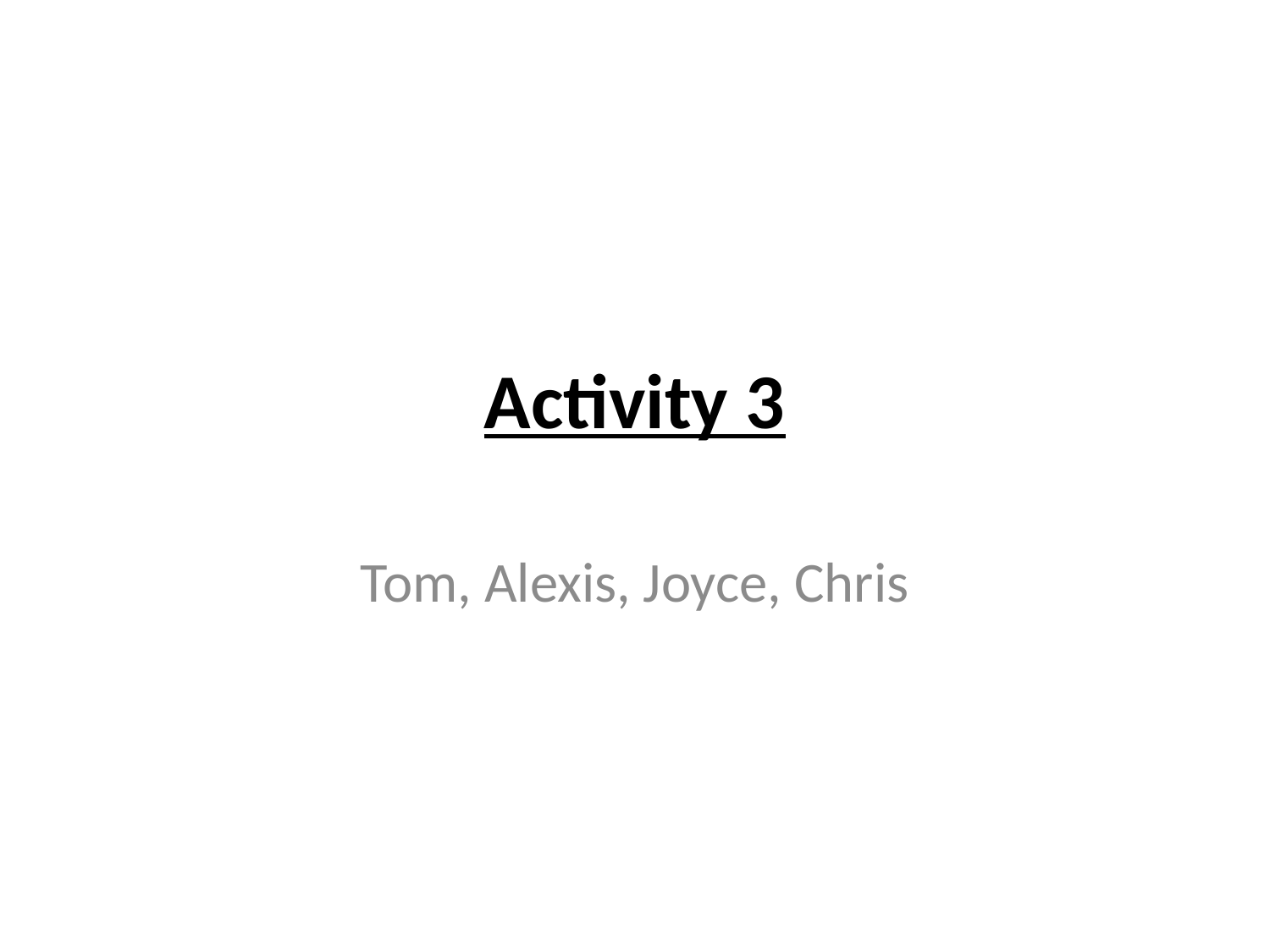

# Activity 3
Tom, Alexis, Joyce, Chris